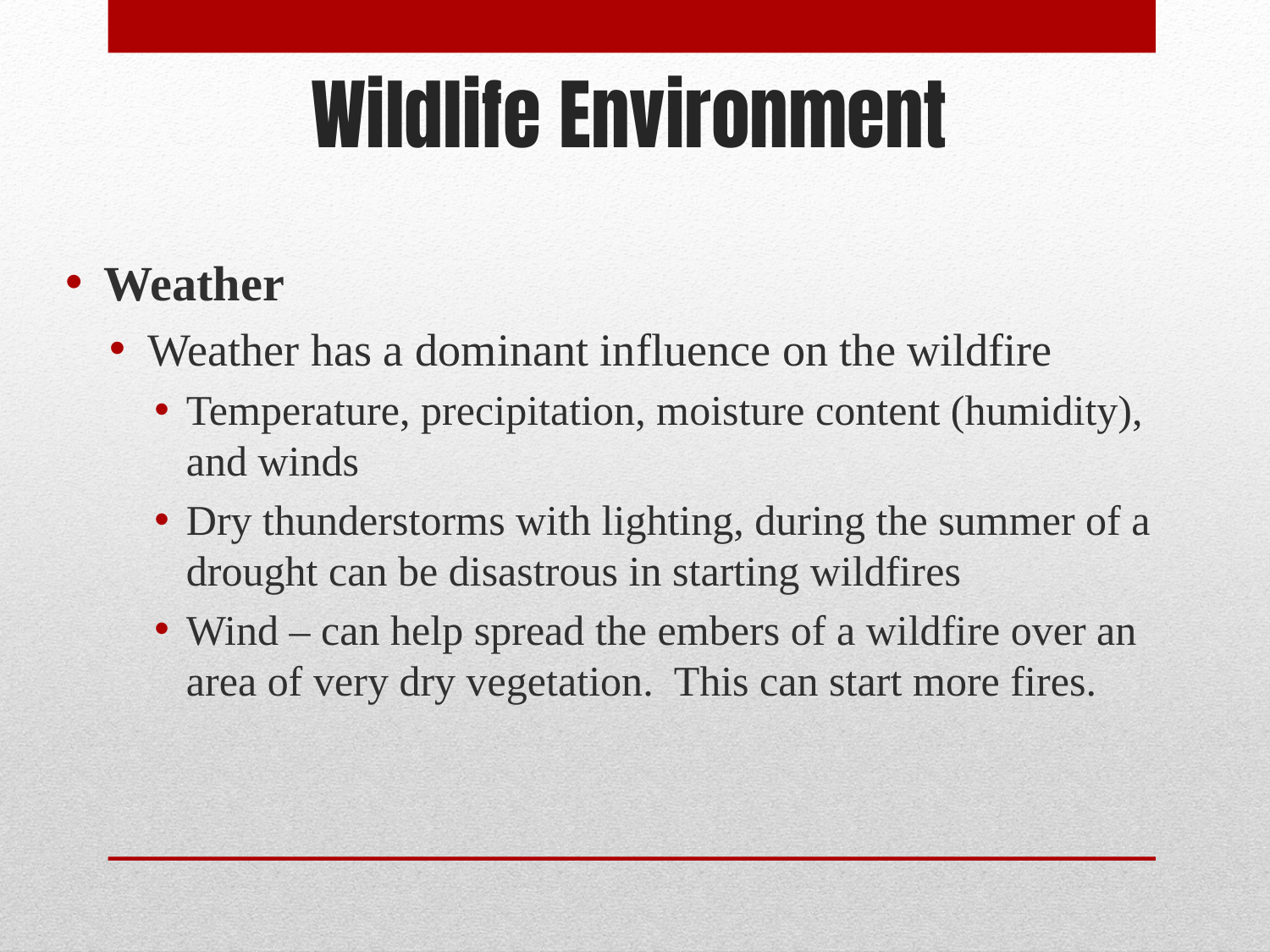

Wildlife Environment
Weather
Weather has a dominant influence on the wildfire
Temperature, precipitation, moisture content (humidity), and winds
Dry thunderstorms with lighting, during the summer of a drought can be disastrous in starting wildfires
Wind – can help spread the embers of a wildfire over an area of very dry vegetation.  This can start more fires.